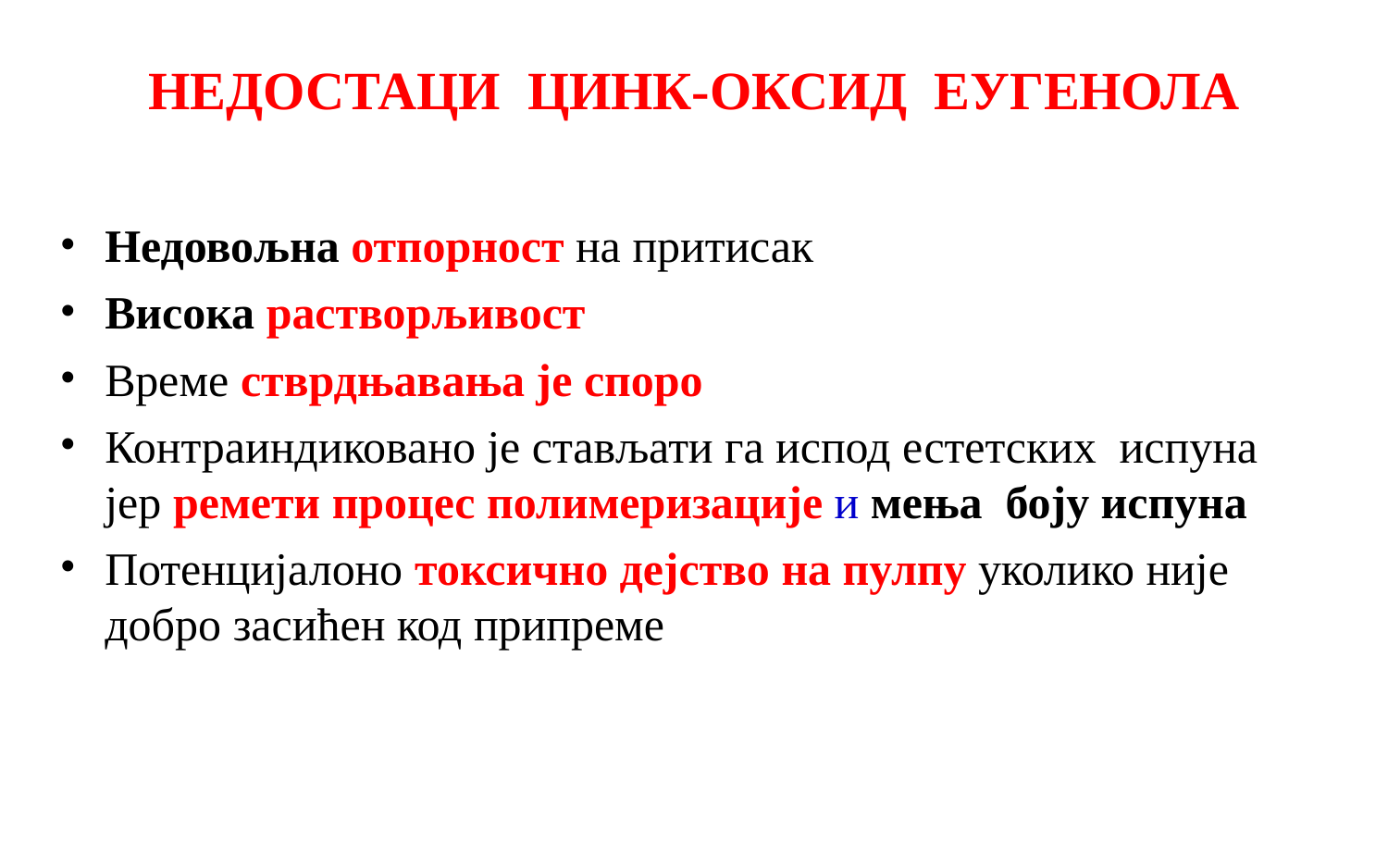

# НЕДОСТАЦИ  ЦИНК-ОКСИД  ЕУГЕНОЛА
Недовољна отпорност на притисак
Висока растворљивост
Време стврдњавања је споро
Контраиндиковано је стављати га испод естетских  испуна јер ремети процес полимеризације и мења  боју испуна
Потенцијалоно токсично дејство на пулпу уколико није  добро засићен код припреме